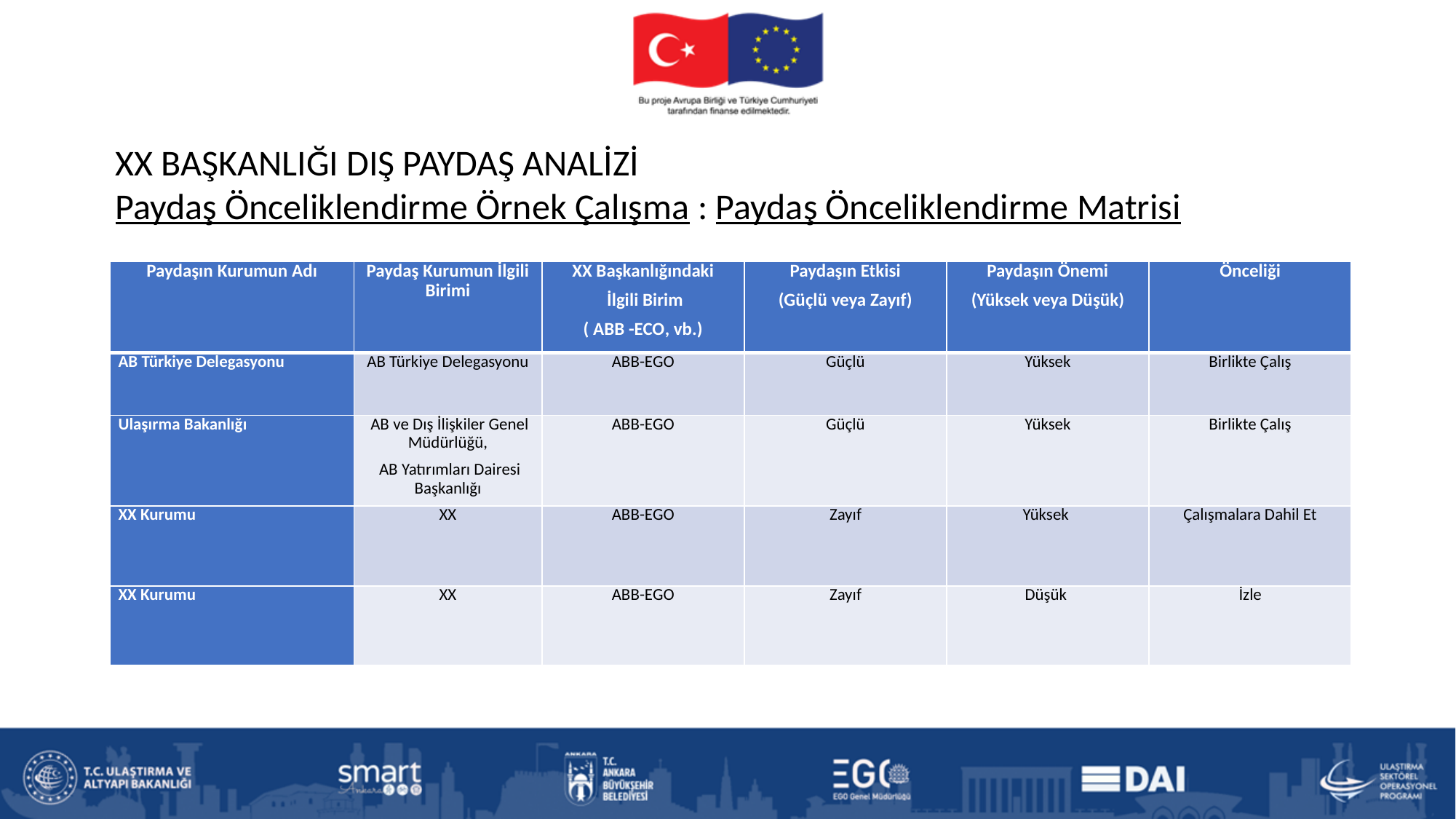

XX BAŞKANLIĞI DIŞ PAYDAŞ ANALİZİ
Paydaş Önceliklendirme Örnek Çalışma : Paydaş Önceliklendirme Matrisi

| Paydaşın Kurumun Adı | Paydaş Kurumun İlgili Birimi | XX Başkanlığındaki İlgili Birim ( ABB -ECO, vb.) | Paydaşın Etkisi (Güçlü veya Zayıf) | Paydaşın Önemi (Yüksek veya Düşük) | Önceliği |
| --- | --- | --- | --- | --- | --- |
| AB Türkiye Delegasyonu | AB Türkiye Delegasyonu | ABB-EGO | Güçlü | Yüksek | Birlikte Çalış |
| Ulaşırma Bakanlığı | AB ve Dış İlişkiler Genel Müdürlüğü, AB Yatırımları Dairesi Başkanlığı | ABB-EGO | Güçlü | Yüksek | Birlikte Çalış |
| XX Kurumu | XX | ABB-EGO | Zayıf | Yüksek | Çalışmalara Dahil Et |
| XX Kurumu | XX | ABB-EGO | Zayıf | Düşük | İzle |